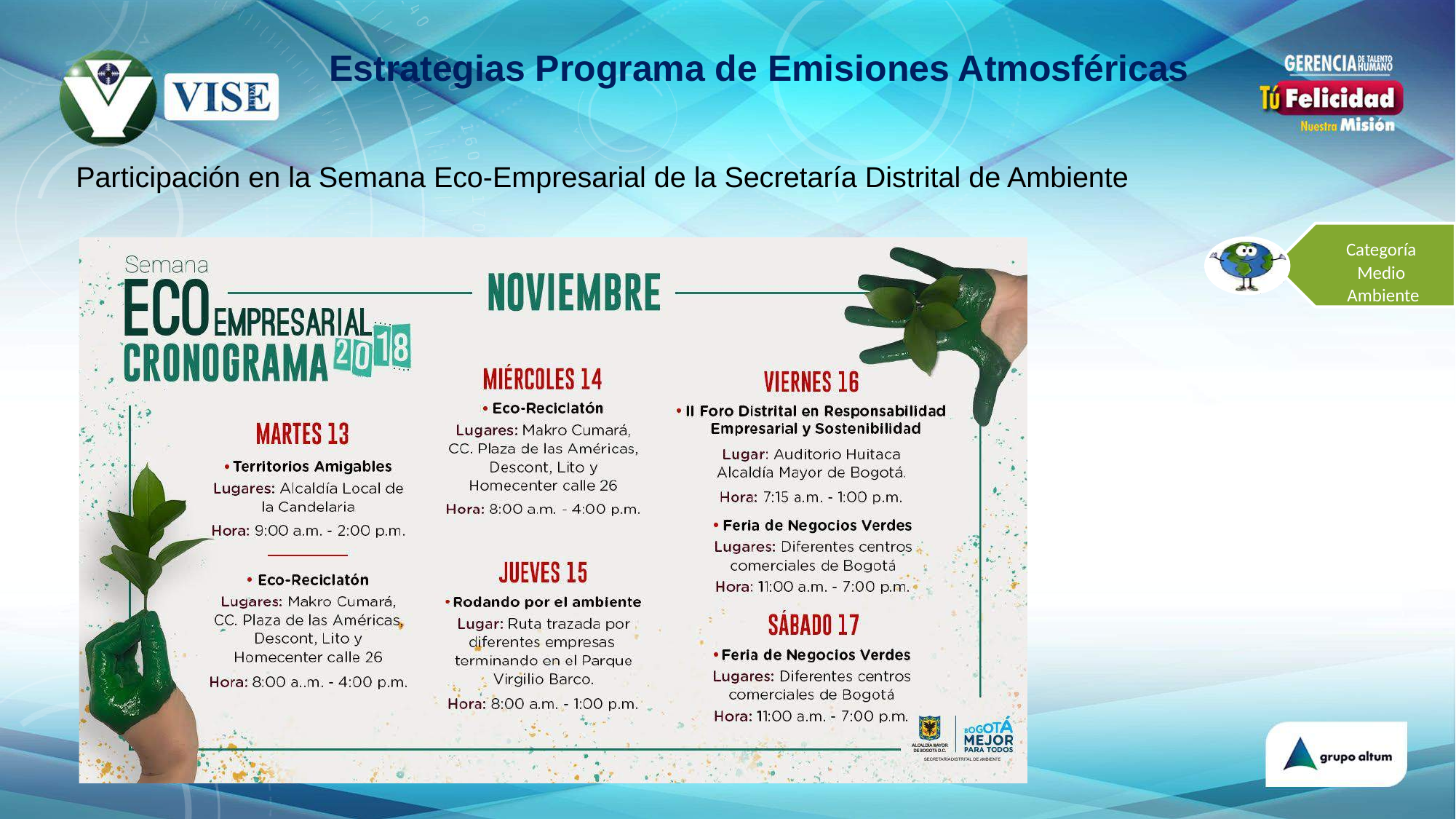

# Estrategias Programa de Emisiones Atmosféricas
Participación en la Semana Eco-Empresarial de la Secretaría Distrital de Ambiente

Categoría  Medio  Ambiente